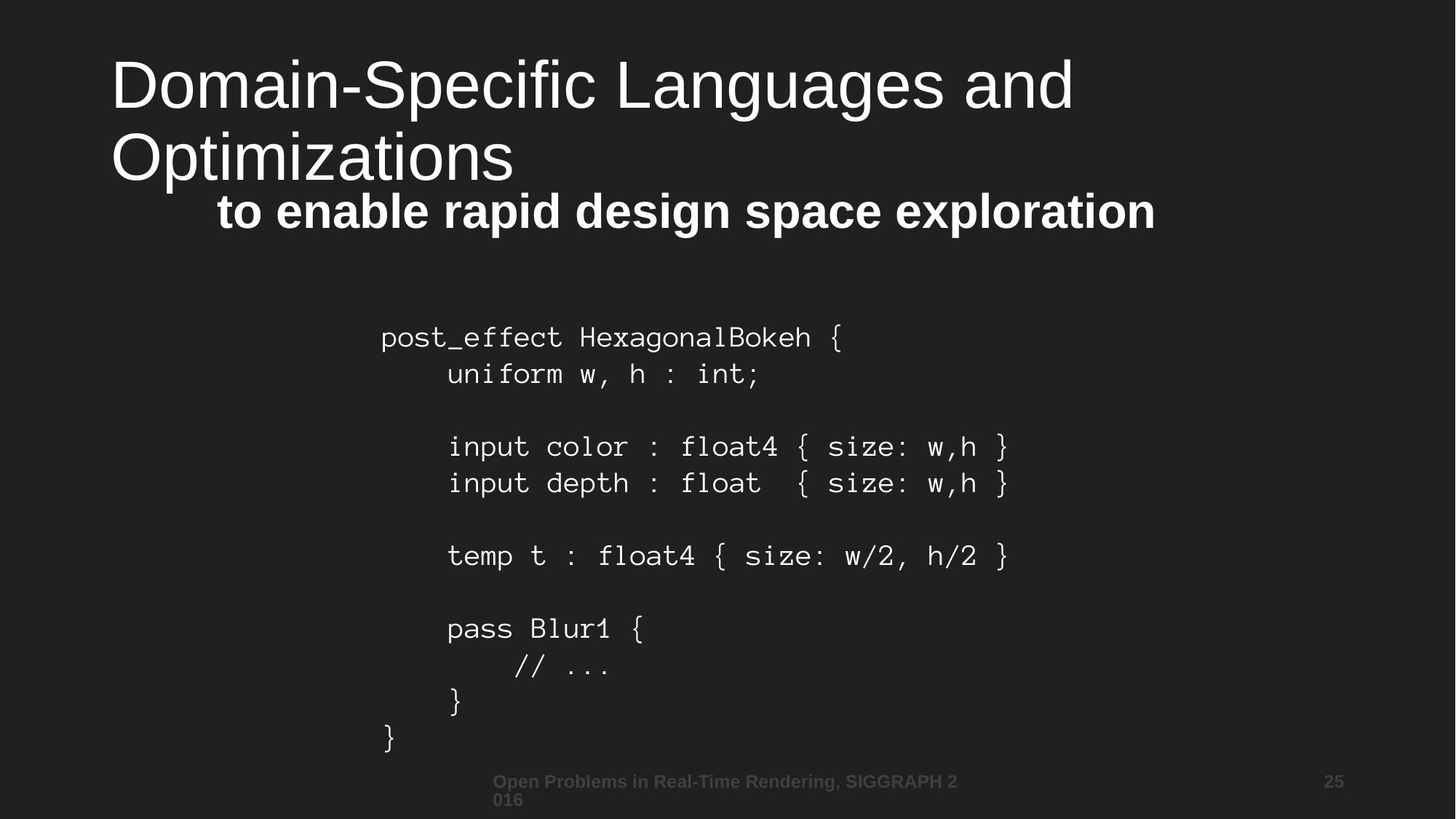

# Domain-Specific Languages and Optimizations
to enable rapid design space exploration
post_effect HexagonalBokeh {
    uniform w, h : int;

    input color : float4 { size: w,h }
    input depth : float  { size: w,h }

    temp t : float4 { size: w/2, h/2 }

    pass Blur1 {
        // ...
    }
}
Open Problems in Real-Time Rendering, SIGGRAPH 2016
25